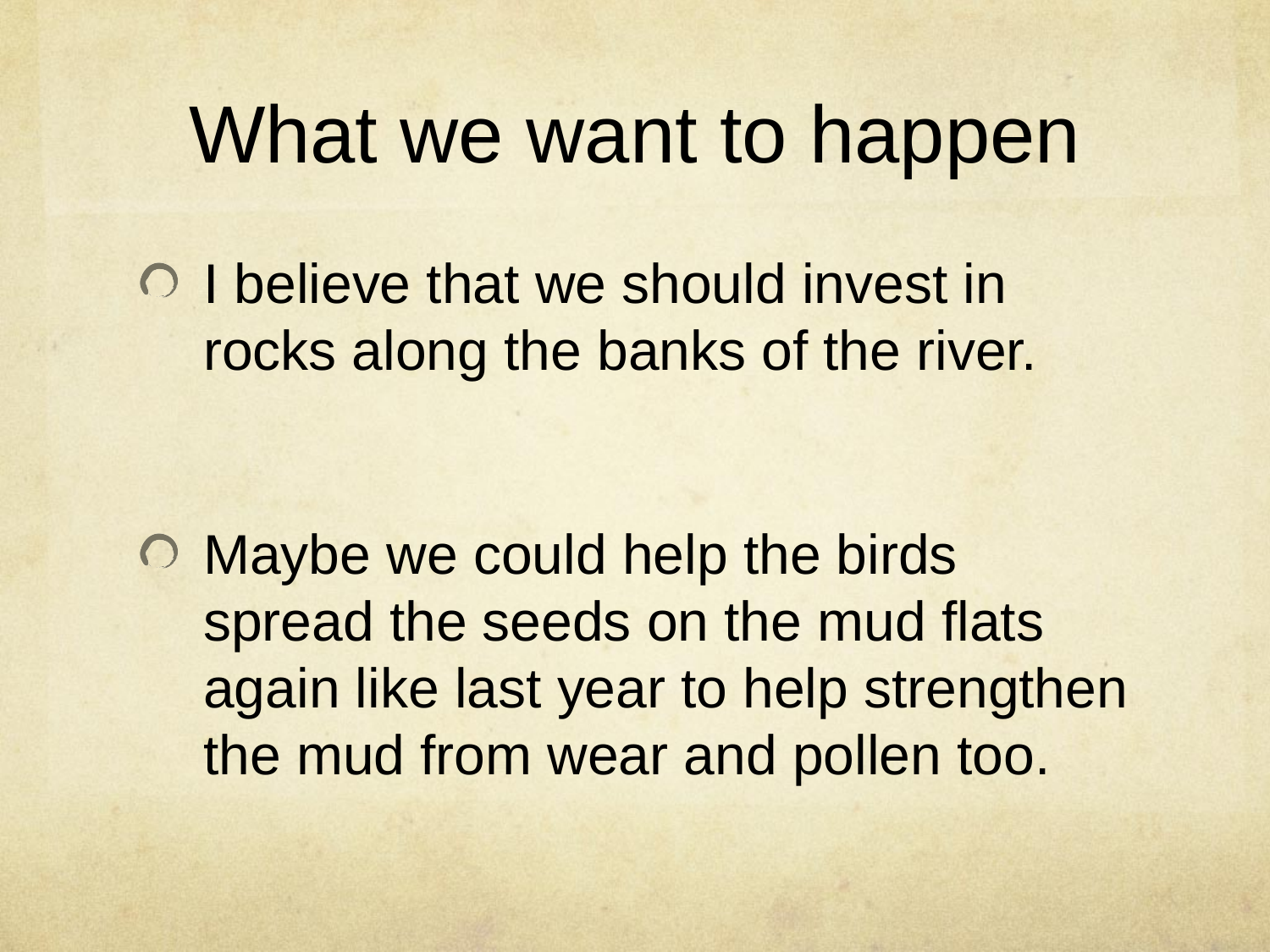

# What we want to happen
I believe that we should invest in rocks along the banks of the river.

Maybe we could help the birds spread the seeds on the mud flats again like last year to help strengthen the mud from wear and pollen too.